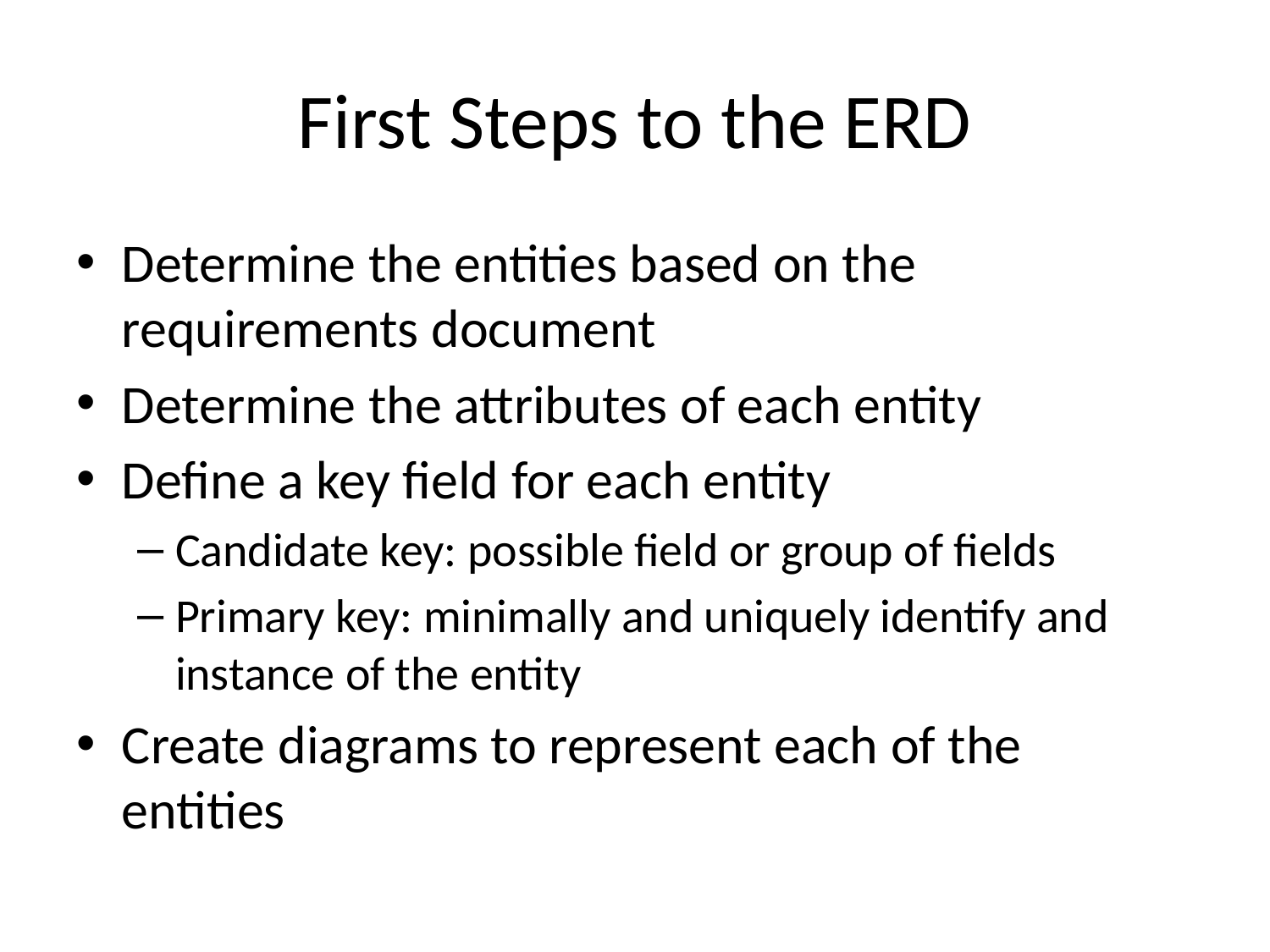

# First Steps to the ERD
Determine the entities based on the requirements document
Determine the attributes of each entity
Define a key field for each entity
Candidate key: possible field or group of fields
Primary key: minimally and uniquely identify and instance of the entity
Create diagrams to represent each of the entities